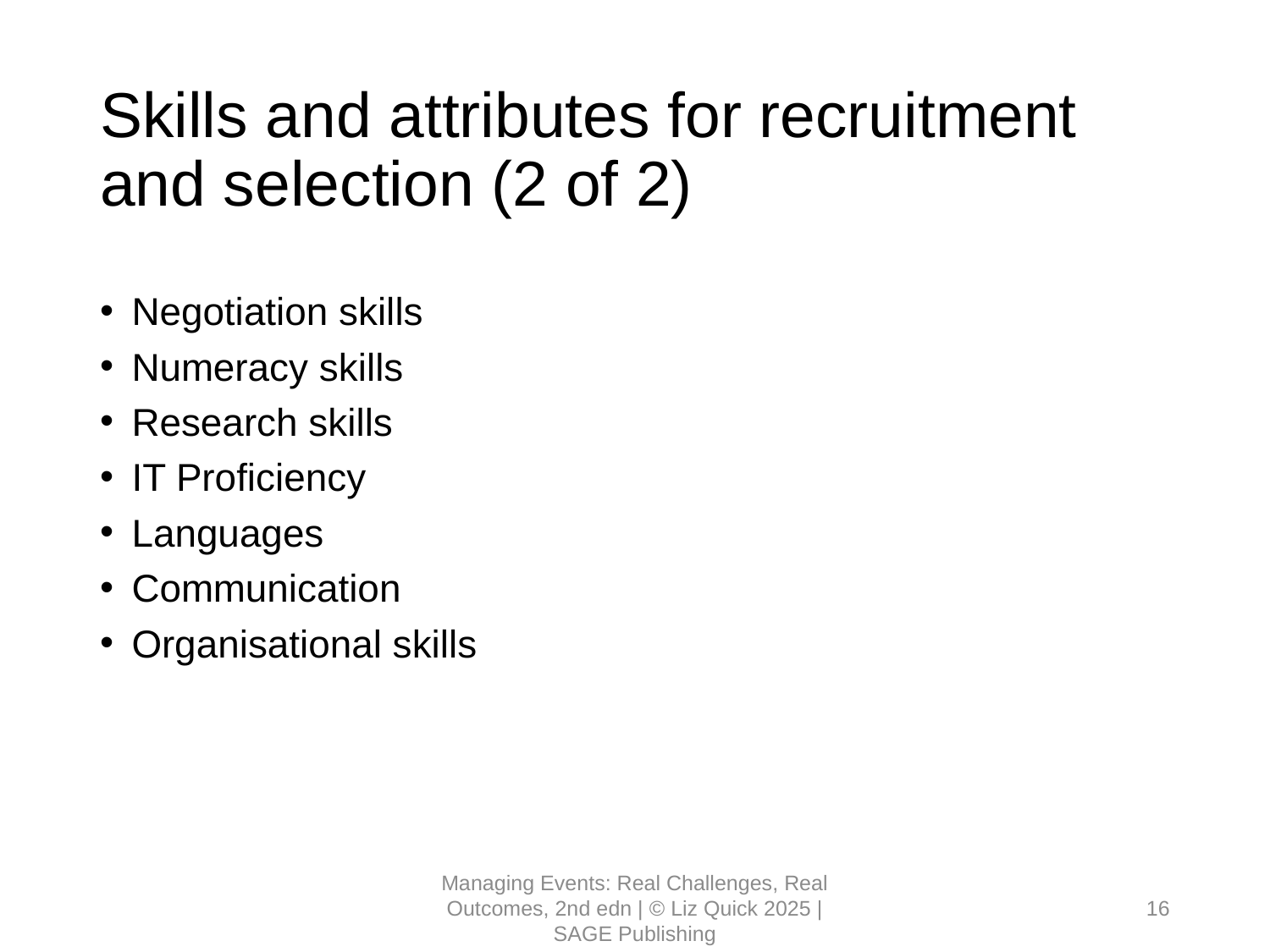

# Skills and attributes for recruitment and selection (2 of 2)
Negotiation skills
Numeracy skills
Research skills
IT Proficiency
Languages
Communication
Organisational skills
Managing Events: Real Challenges, Real Outcomes, 2nd edn | © Liz Quick 2025 | SAGE Publishing
16